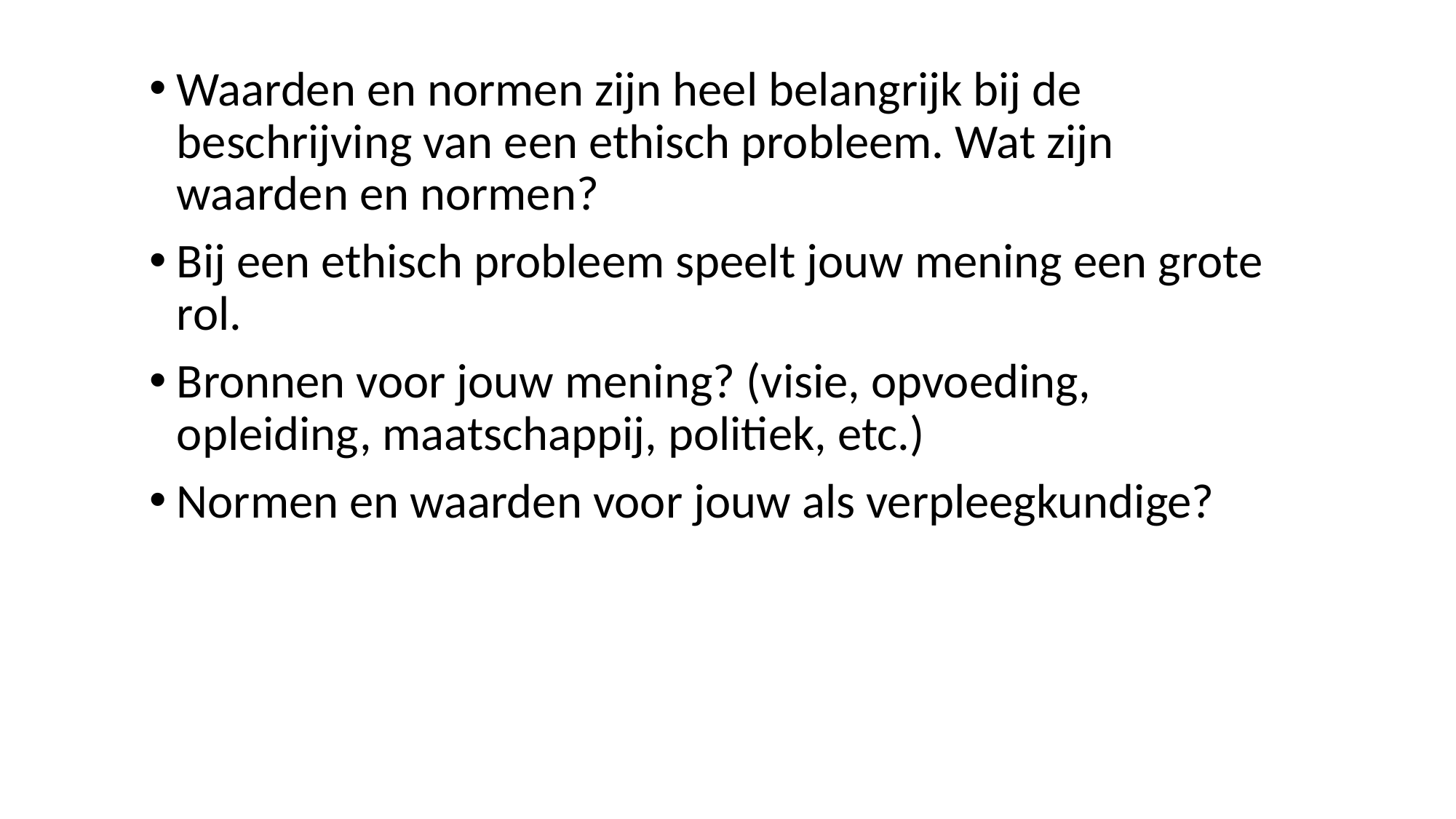

Waarden en normen zijn heel belangrijk bij de beschrijving van een ethisch probleem. Wat zijn waarden en normen?
Bij een ethisch probleem speelt jouw mening een grote rol.
Bronnen voor jouw mening? (visie, opvoeding, opleiding, maatschappij, politiek, etc.)
Normen en waarden voor jouw als verpleegkundige?